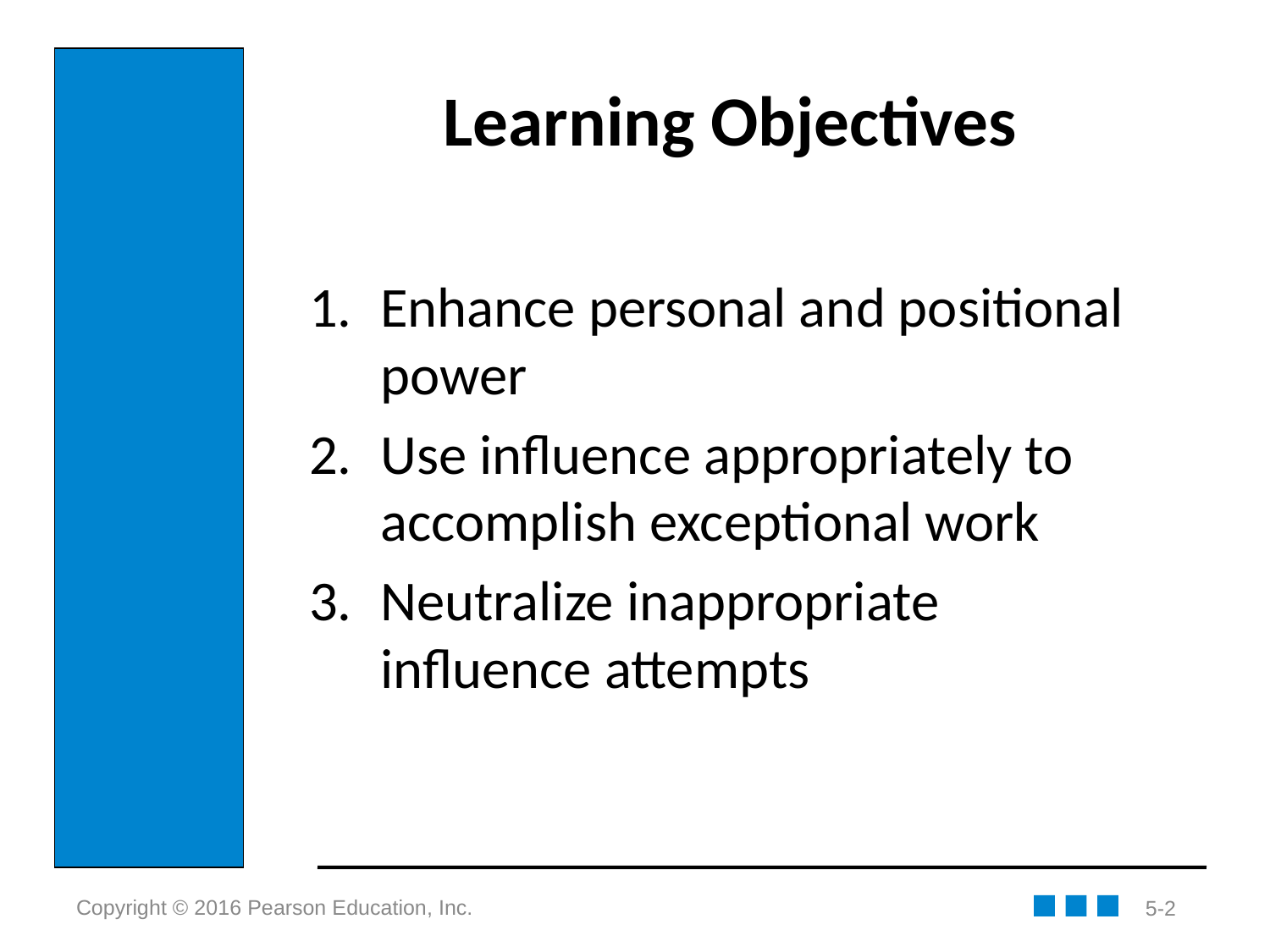

# Learning Objectives

Enhance personal and positional power
Use influence appropriately to accomplish exceptional work
Neutralize inappropriate influence attempts

5-2
Copyright © 2016 Pearson Education, Inc.